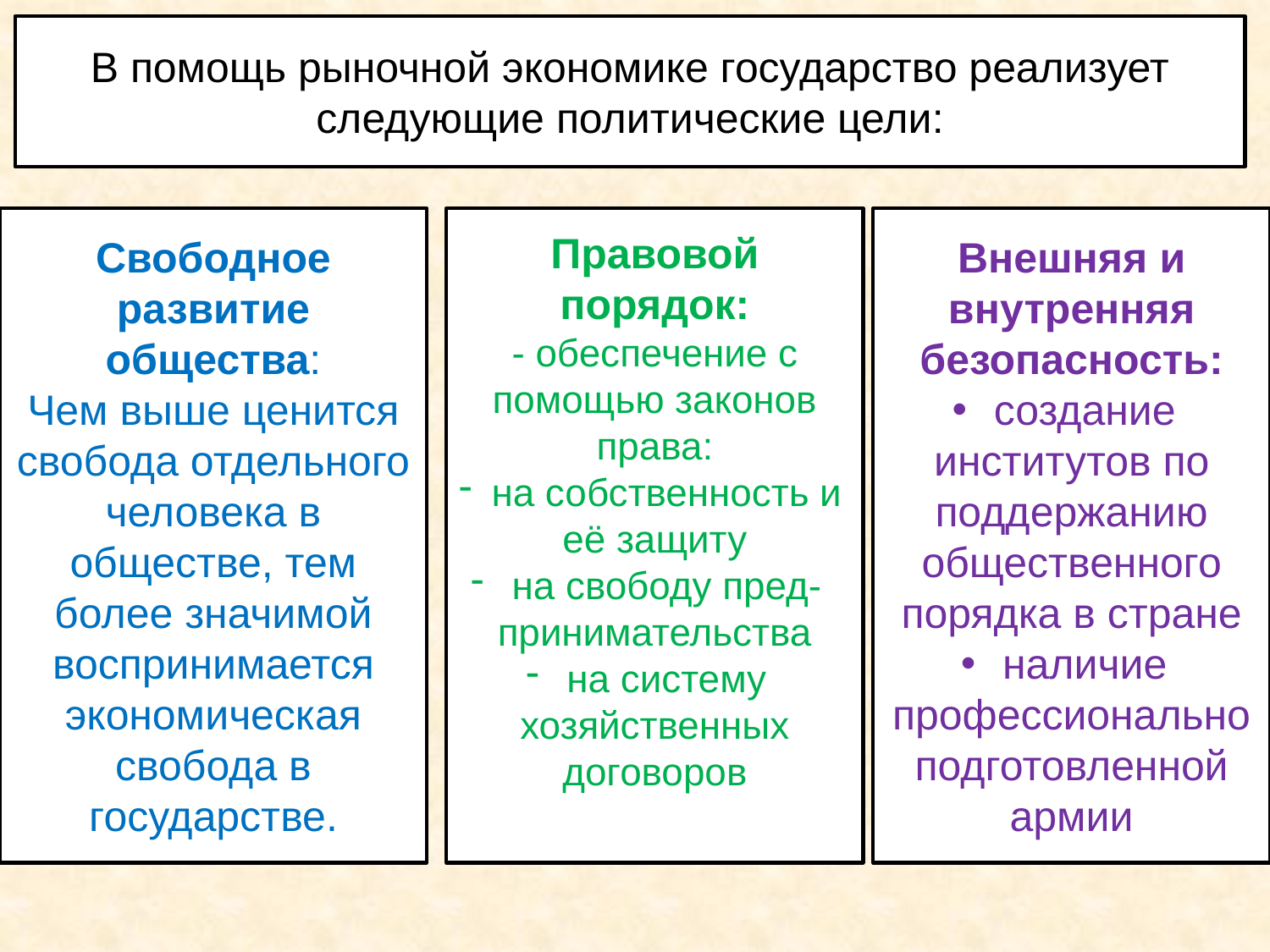

В помощь рыночной экономике государство реализует следующие политические цели:
Свободное развитие общества:
Чем выше ценится свобода отдельного человека в обществе, тем более значимой воспринимается экономическая свобода в государстве.
Правовой порядок:
- обеспечение с помощью законов права:
 на собственность и её защиту
 на свободу пред-принимательства
 на систему хозяйственных договоров

Внешняя и внутренняя безопасность:
 создание институтов по поддержанию общественного порядка в стране
 наличие профессионально подготовленной армии